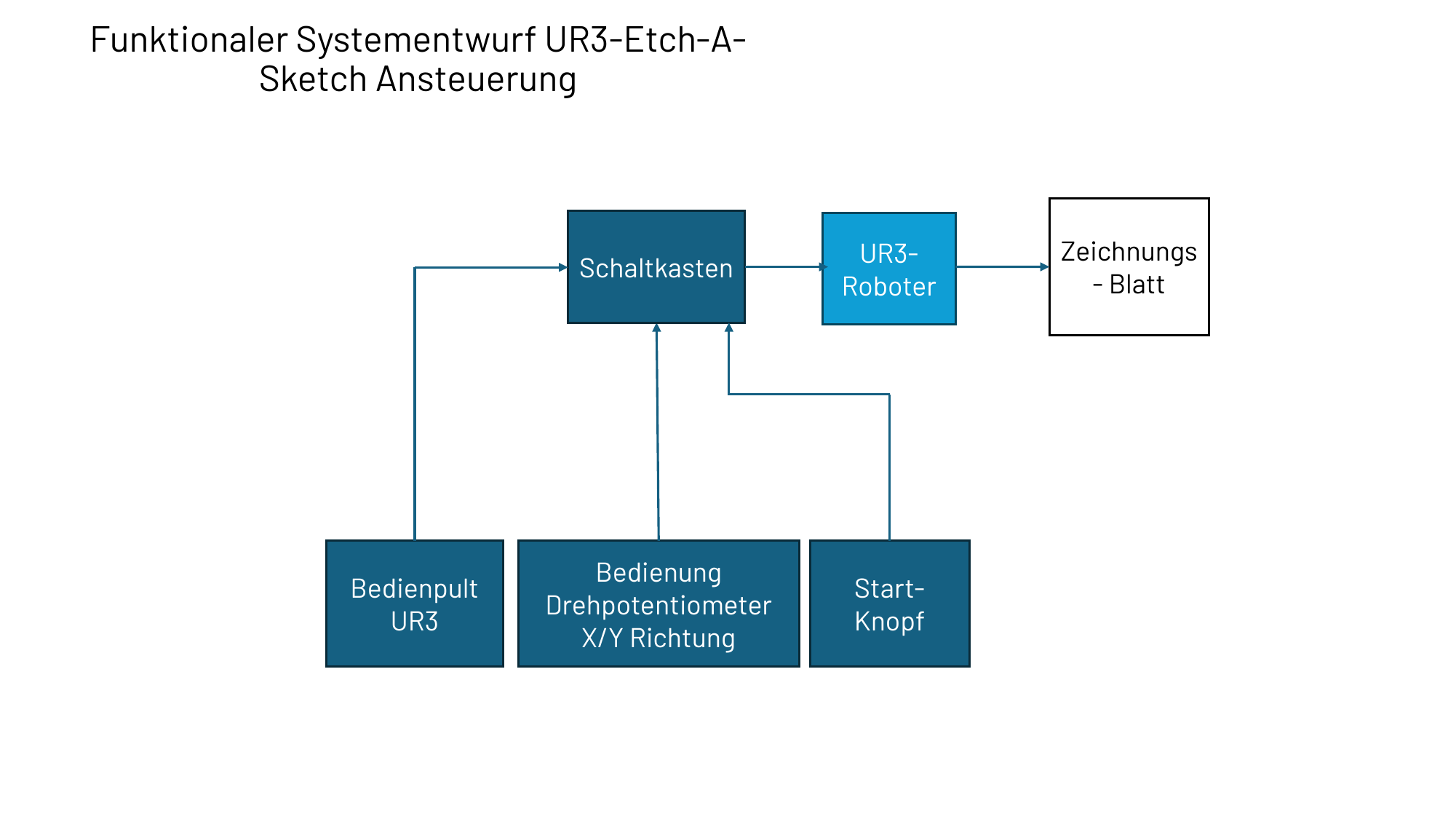

# Funktionaler Systementwurf UR3-Etch-A-Sketch Ansteuerung
Zeichnungs- Blatt
Schaltkasten
UR3-Roboter
Bedienung Drehpotentiometer X/Y Richtung
Start-Knopf
Bedienpult UR3